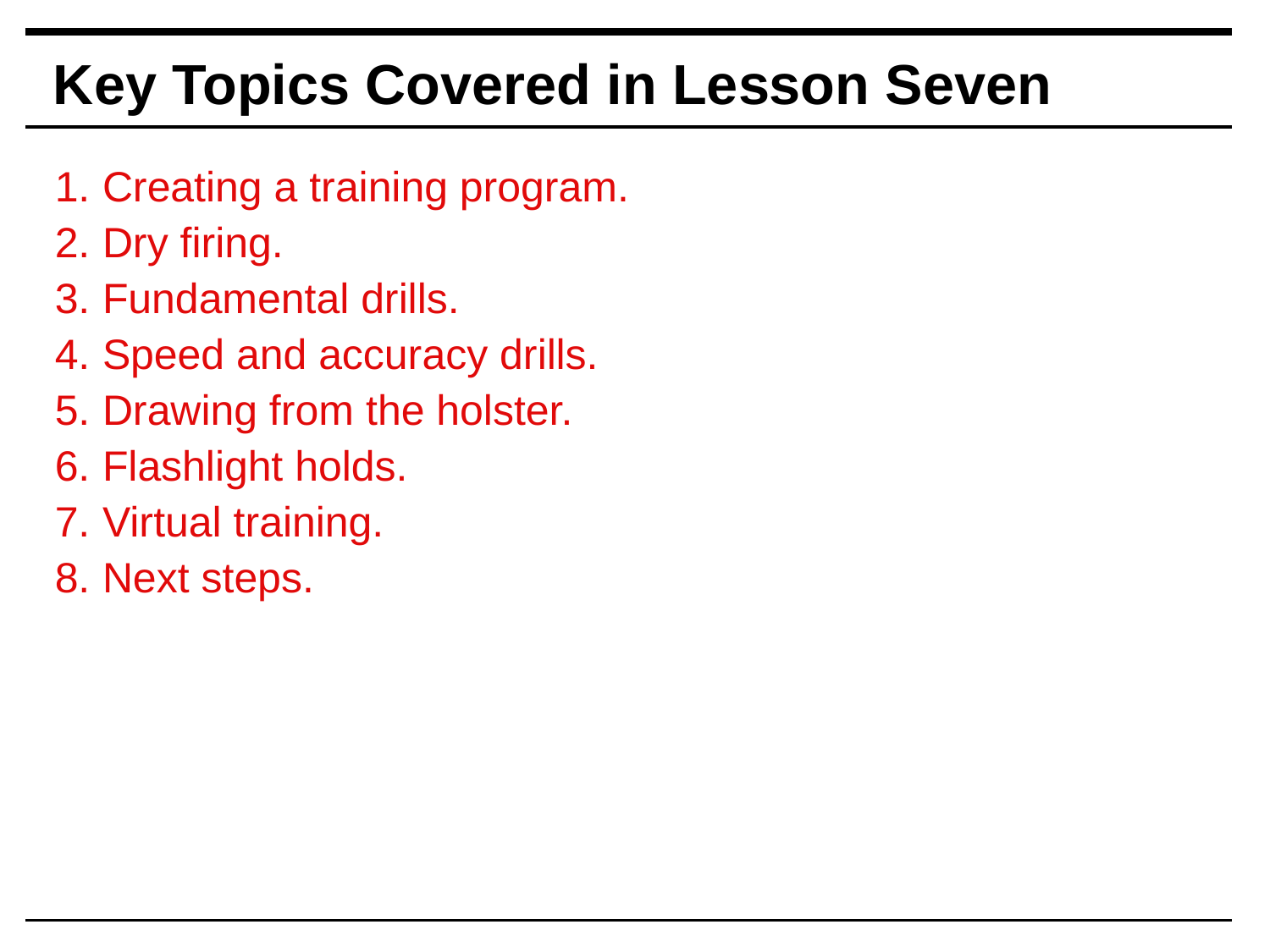

Key Topics Covered in Lesson Seven
Creating a training program.
Dry firing.
Fundamental drills.
Speed and accuracy drills.
Drawing from the holster.
Flashlight holds.
Virtual training.
Next steps.